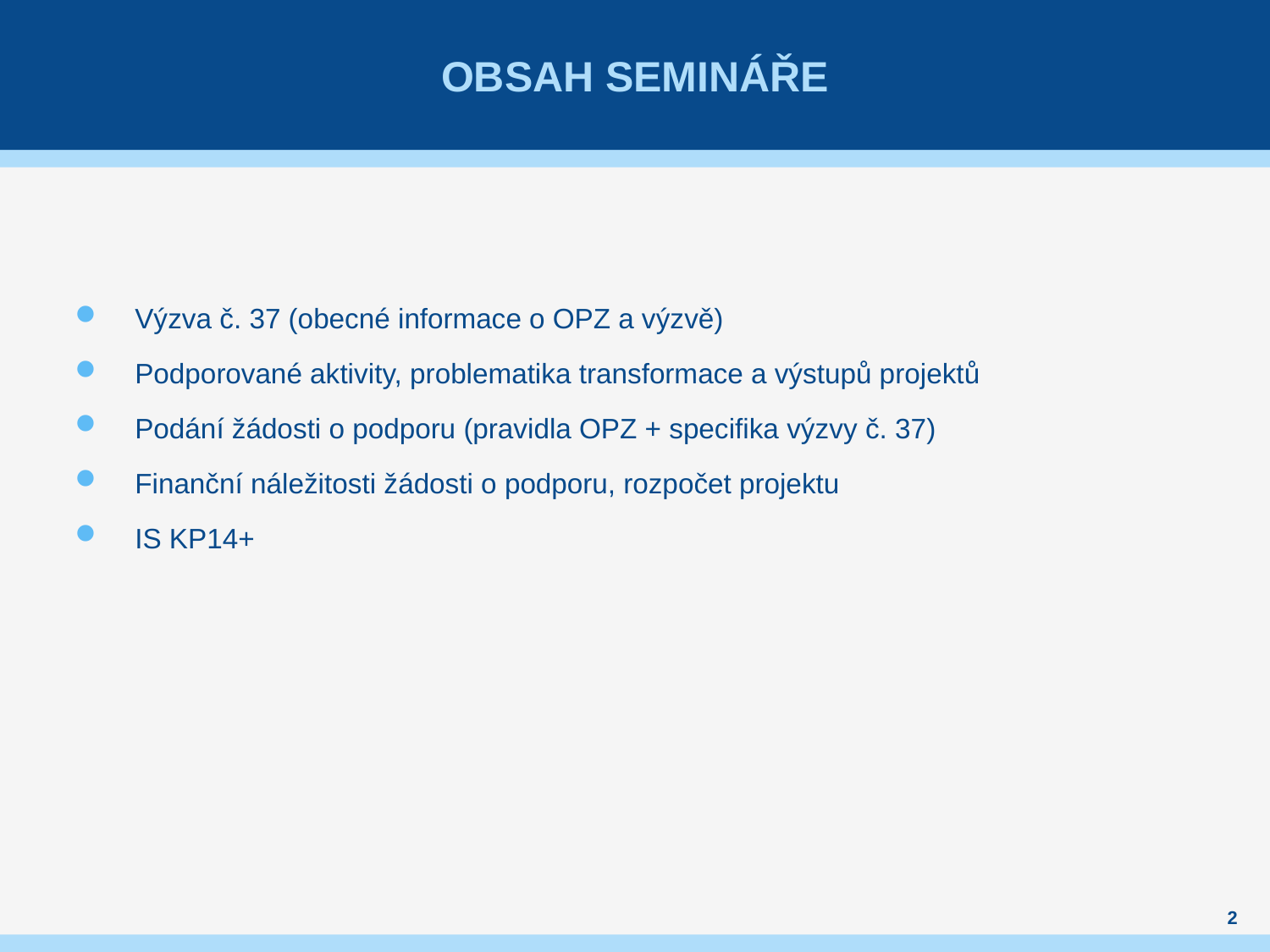

# OBSAH SEMINÁŘE

Výzva č. 37 (obecné informace o OPZ a výzvě)
Podporované aktivity, problematika transformace a výstupů projektů
Podání žádosti o podporu (pravidla OPZ + specifika výzvy č. 37)
Finanční náležitosti žádosti o podporu, rozpočet projektu
IS KP14+

2